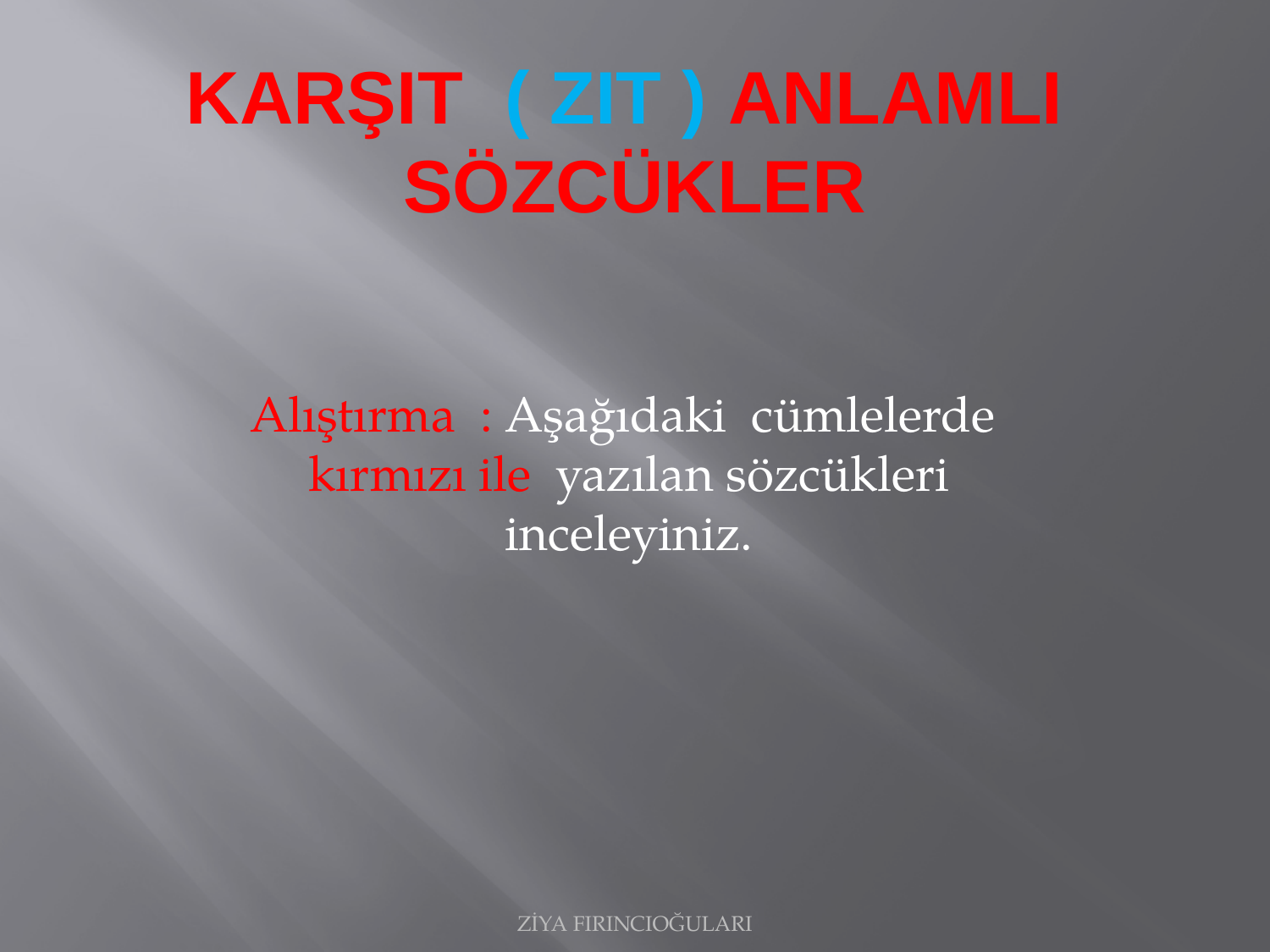

# Karşıt  ( Zıt ) Anlamlı  Sözcükler

Alıştırma  : Aşağıdaki  cümlelerde  kırmızı ile  yazılan sözcükleri inceleyiniz.
ZİYA FIRINCIOĞULARI